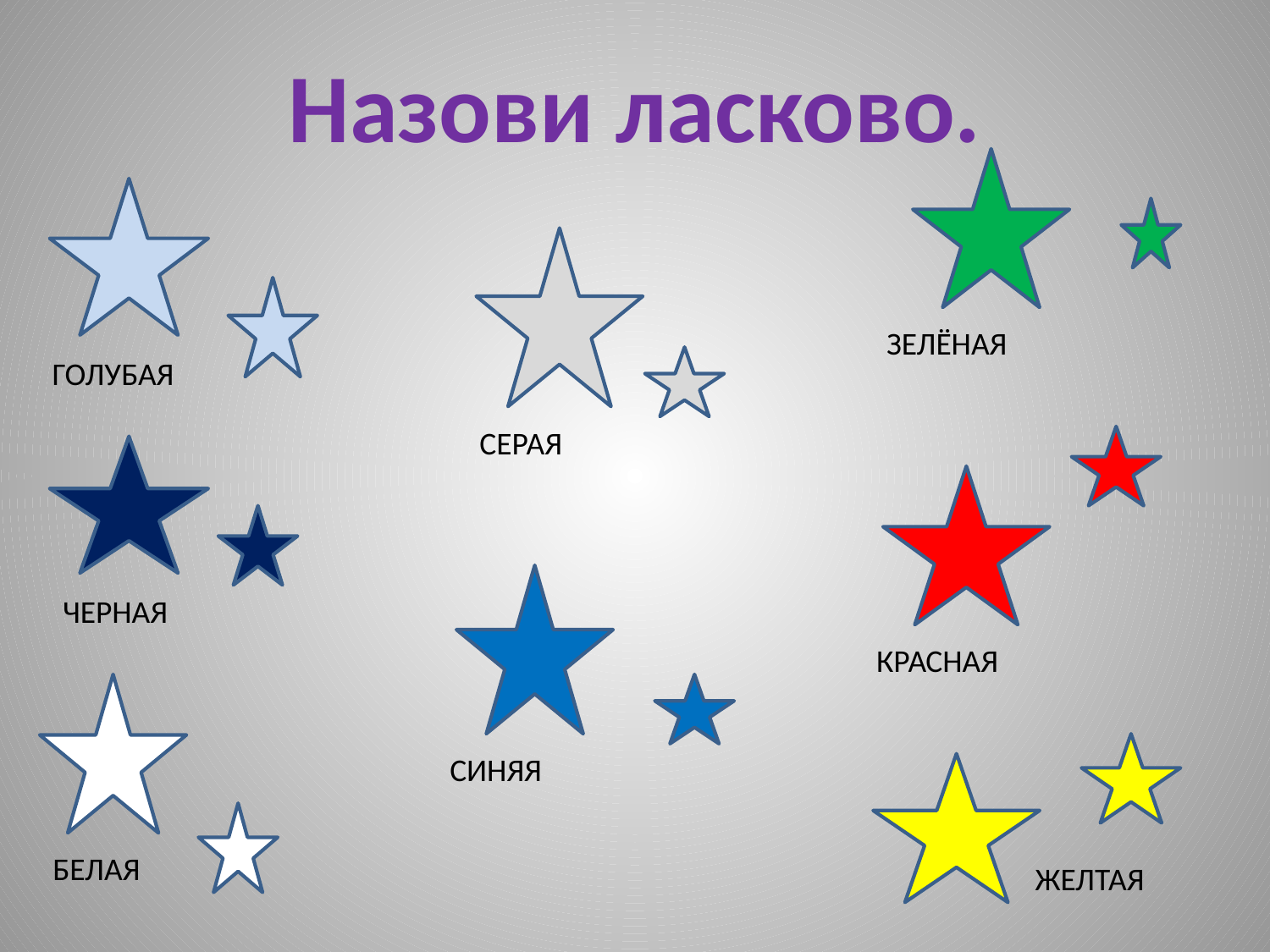

# Назови ласково.

ЗЕЛЁНАЯ
ГОЛУБАЯ

СЕРАЯ

ЧЕРНАЯ
КРАСНАЯ

СИНЯЯ

БЕЛАЯ
ЖЕЛТАЯ